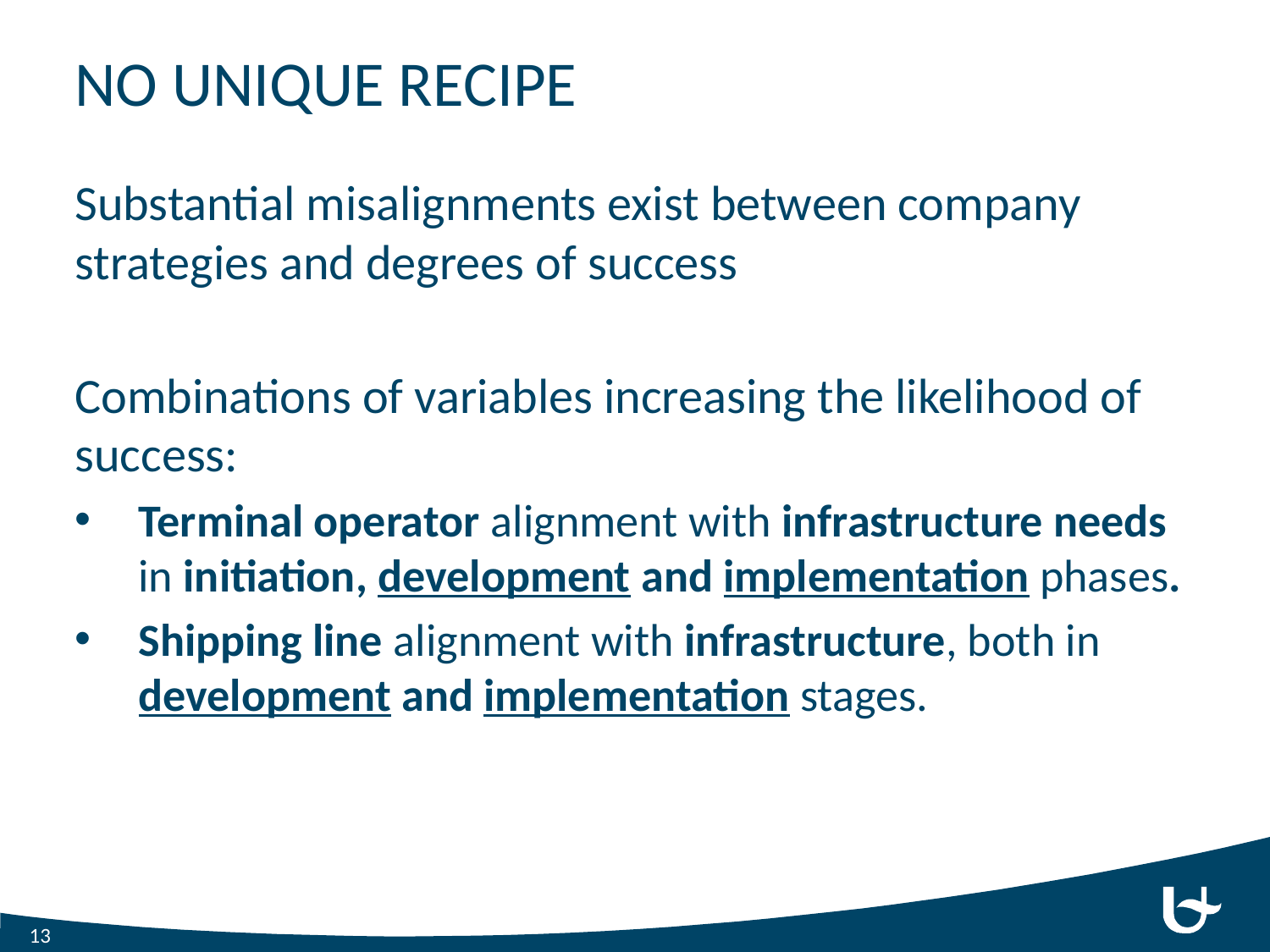

# NO UNIQUE RECIPE
Substantial misalignments exist between company strategies and degrees of success

Combinations of variables increasing the likelihood of success:
Terminal operator alignment with infrastructure needs in initiation, development and implementation phases.
Shipping line alignment with infrastructure, both in development and implementation stages.

13